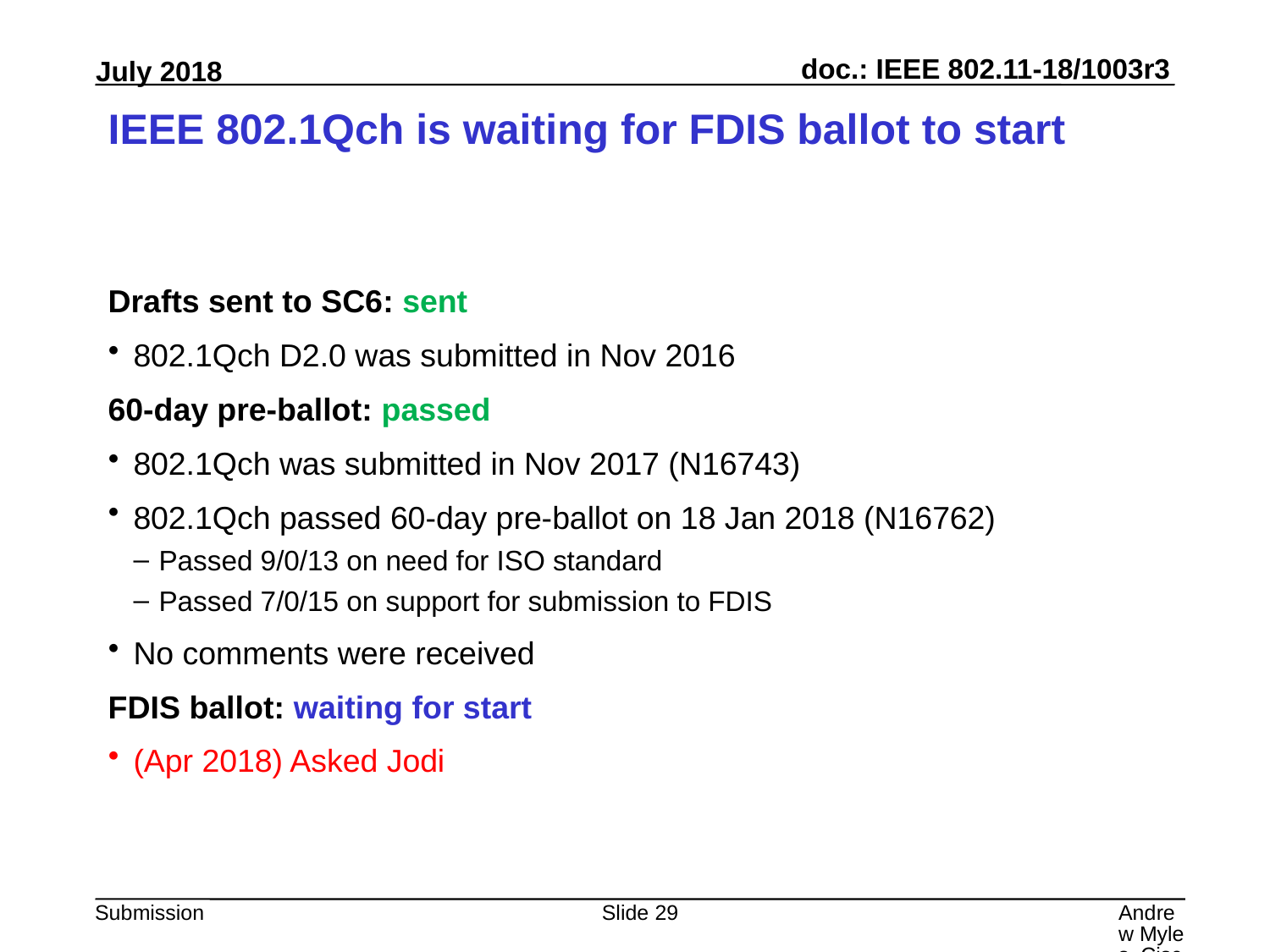

# IEEE 802.1Qch is waiting for FDIS ballot to start
Drafts sent to SC6: sent
802.1Qch D2.0 was submitted in Nov 2016
60-day pre-ballot: passed
802.1Qch was submitted in Nov 2017 (N16743)
802.1Qch passed 60-day pre-ballot on 18 Jan 2018 (N16762)
Passed 9/0/13 on need for ISO standard
Passed 7/0/15 on support for submission to FDIS
No comments were received
FDIS ballot: waiting for start
(Apr 2018) Asked Jodi
Slide 29
Andrew Myles, Cisco